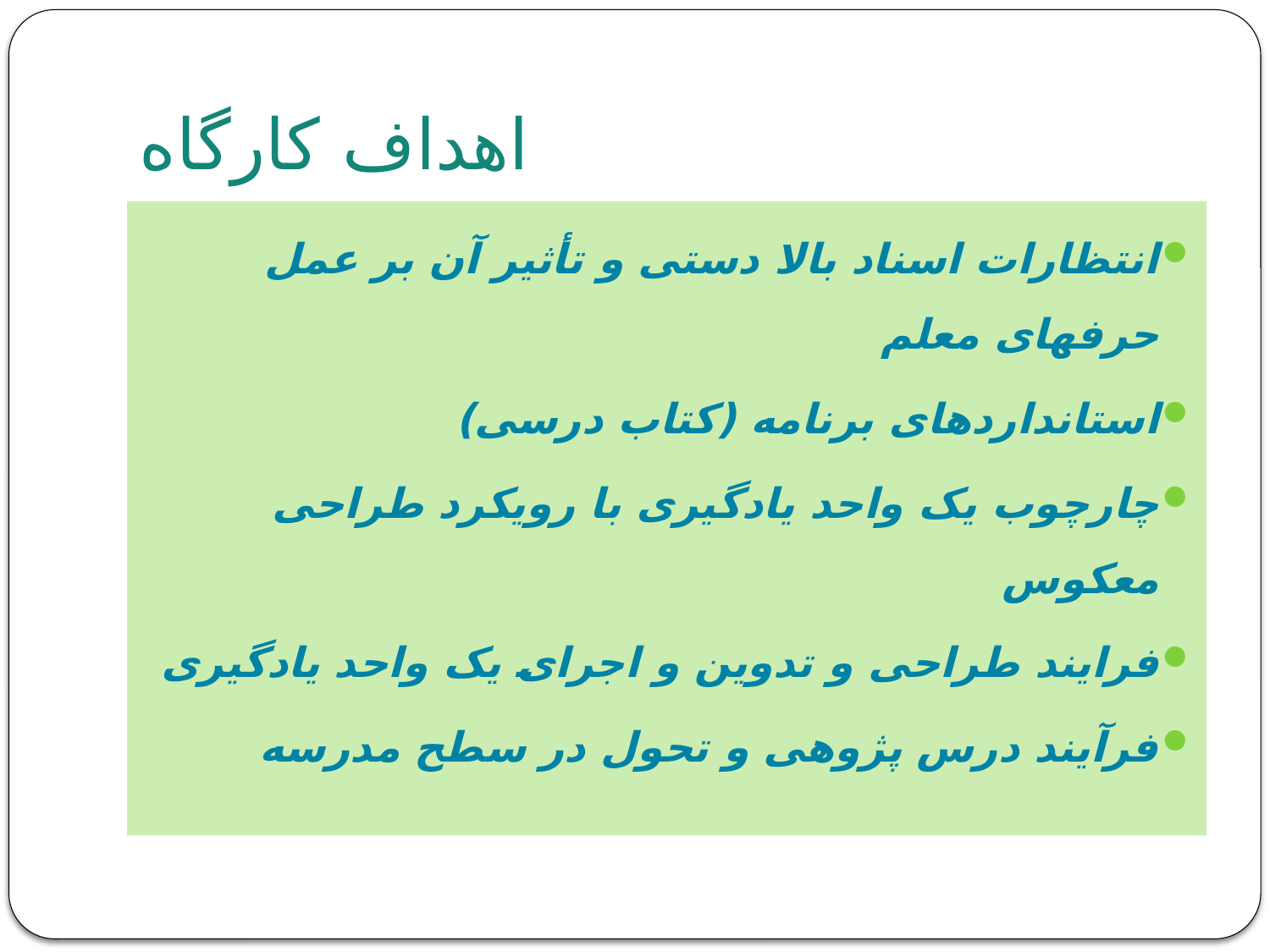

# اهداف کارگاه
انتظارات اسناد بالا دستی و تأثیر آن بر عمل حرفه‏ای معلم
استانداردهای برنامه (کتاب درسی)
چارچوب یک واحد یادگیری با رویکرد طراحی معکوس
فرایند طراحی و تدوین و اجرای یک واحد یادگیری
فرآیند درس پژوهی و تحول در سطح مدرسه